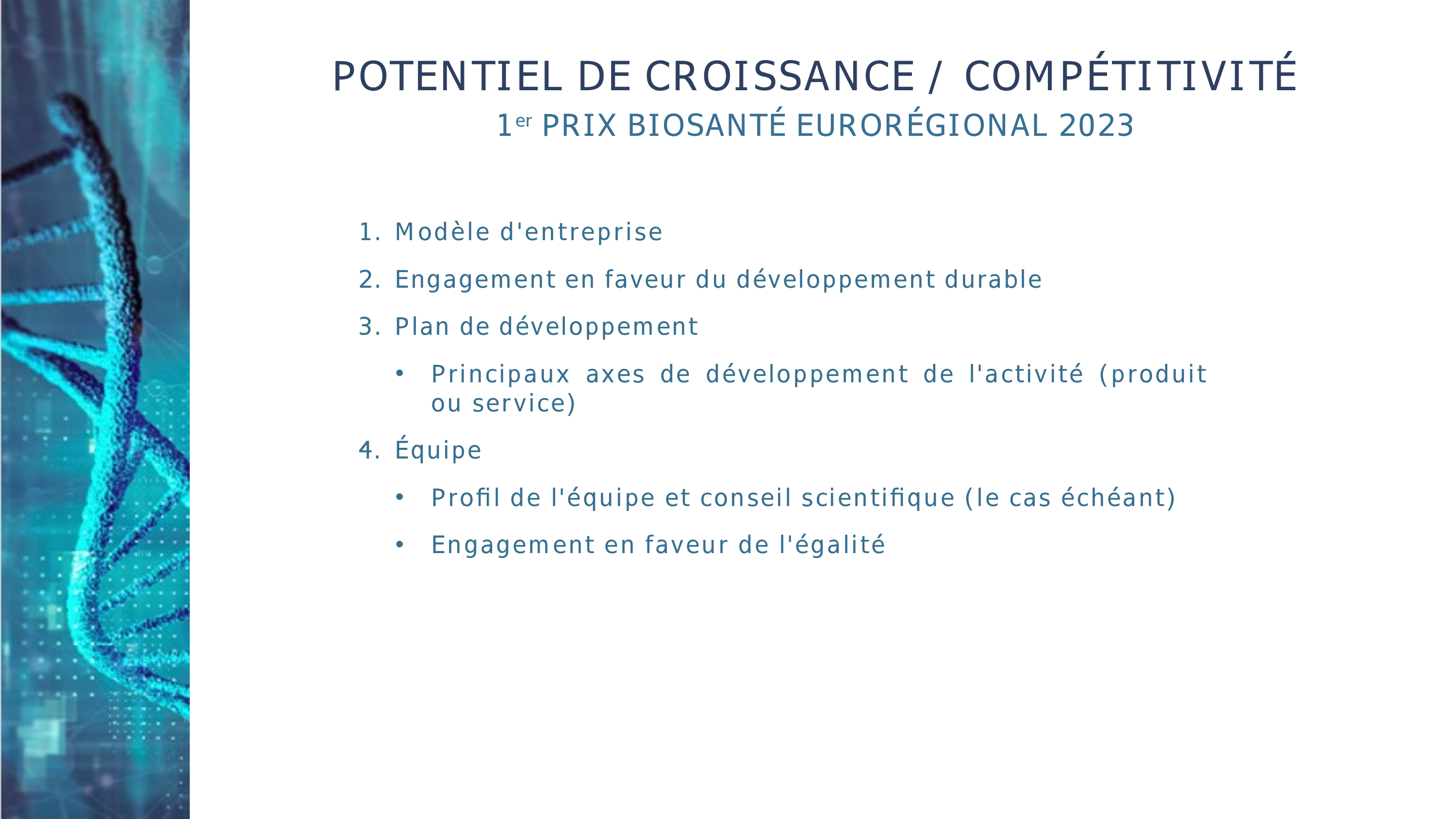

# POTENTIEL DE CROISSANCE / COMPÉTITIVITÉ
1er PRIX BIOSANTÉ EURORÉGIONAL 2023
Modèle d'entreprise
Engagement en faveur du développement durable
Plan de développement
Principaux axes de développement de l'activité (produit ou service)
Équipe
Profil de l'équipe et conseil scientifique (le cas échéant)
Engagement en faveur de l'égalité